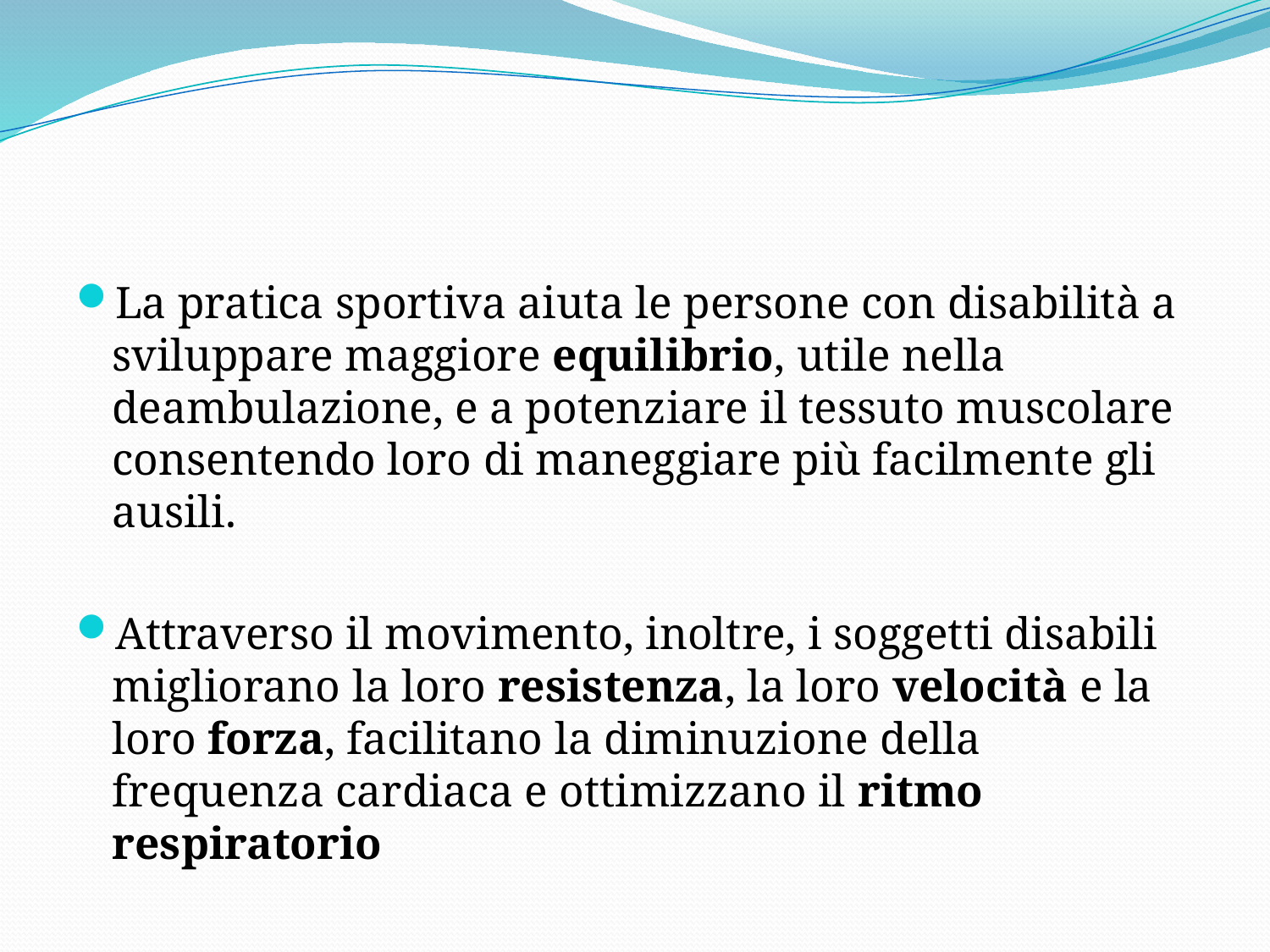

#
La pratica sportiva aiuta le persone con disabilità a sviluppare maggiore equilibrio, utile nella deambulazione, e a potenziare il tessuto muscolare consentendo loro di maneggiare più facilmente gli ausili.

Attraverso il movimento, inoltre, i soggetti disabili migliorano la loro resistenza, la loro velocità e la loro forza, facilitano la diminuzione della frequenza cardiaca e ottimizzano il ritmo respiratorio